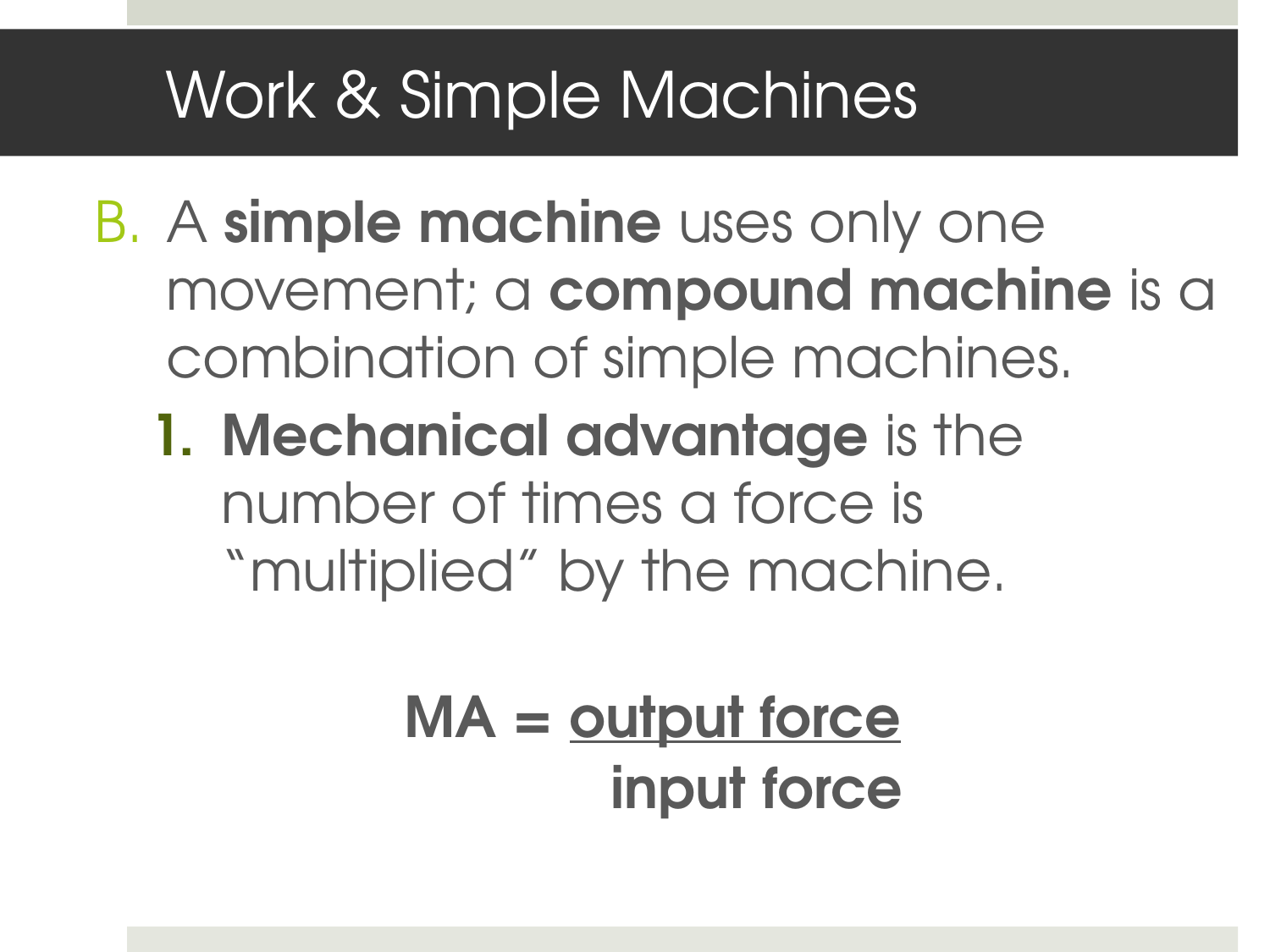

# Work & Simple Machines
A simple machine uses only one movement; a compound machine is a combination of simple machines.
Mechanical advantage is the number of times a force is “multiplied” by the machine.
		MA = output force
				    input force